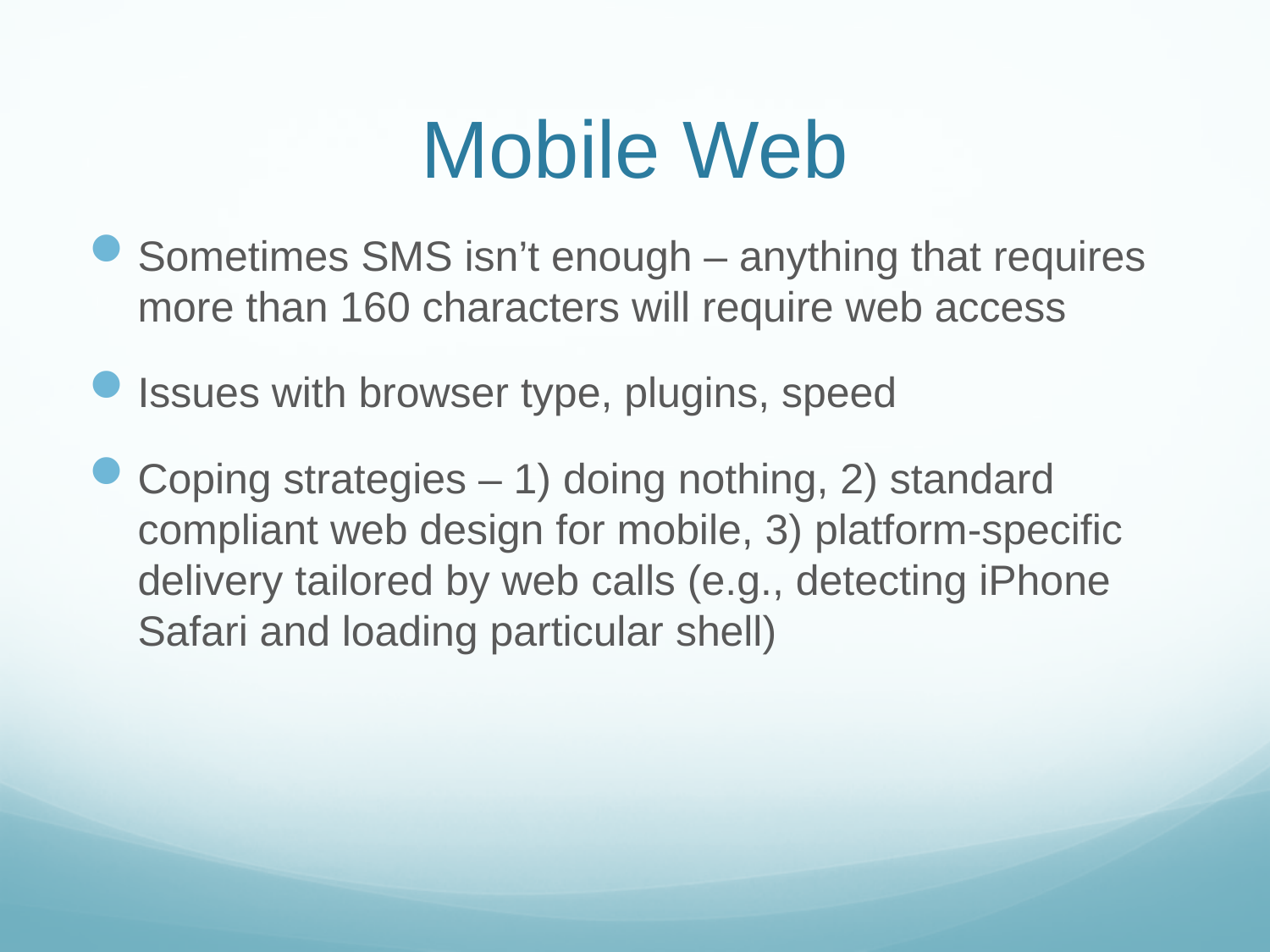

# Mobile Web
Sometimes SMS isn’t enough – anything that requires more than 160 characters will require web access
Issues with browser type, plugins, speed
Coping strategies – 1) doing nothing, 2) standard compliant web design for mobile, 3) platform-specific delivery tailored by web calls (e.g., detecting iPhone Safari and loading particular shell)